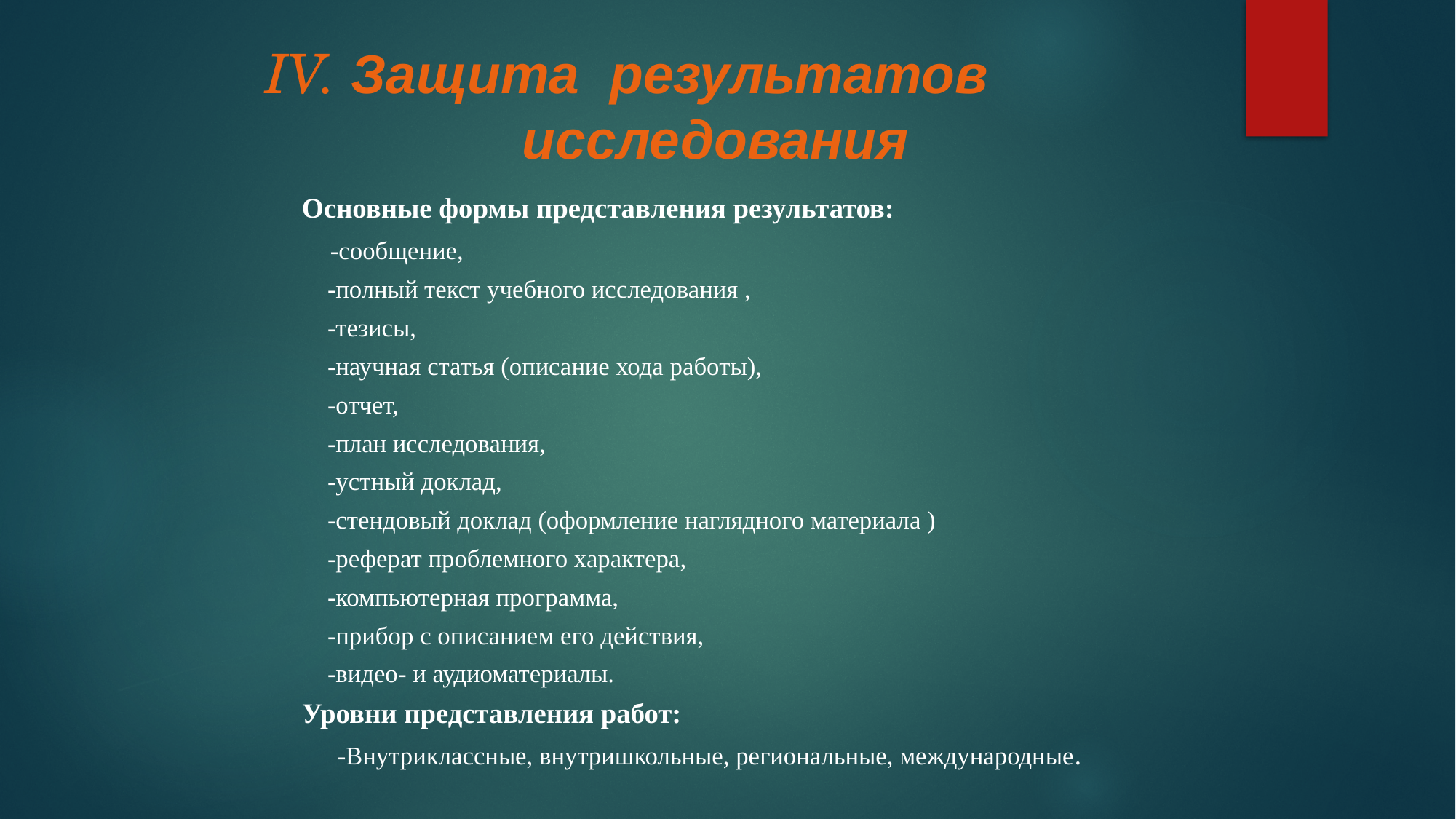

# IV. Защита  результатов исследования
Основные формы представления результатов:
    -сообщение,
    -полный текст учебного исследования ,
    -тезисы,
    -научная статья (описание хода работы),
    -отчет,
    -план исследования,
    -устный доклад,
    -стендовый доклад (оформление наглядного материала )
    -реферат проблемного характера,
    -компьютерная программа,
    -прибор с описанием его действия,
    -видео- и аудиоматериалы.
Уровни представления работ:
     -Внутриклассные, внутришкольные, региональные, международные.